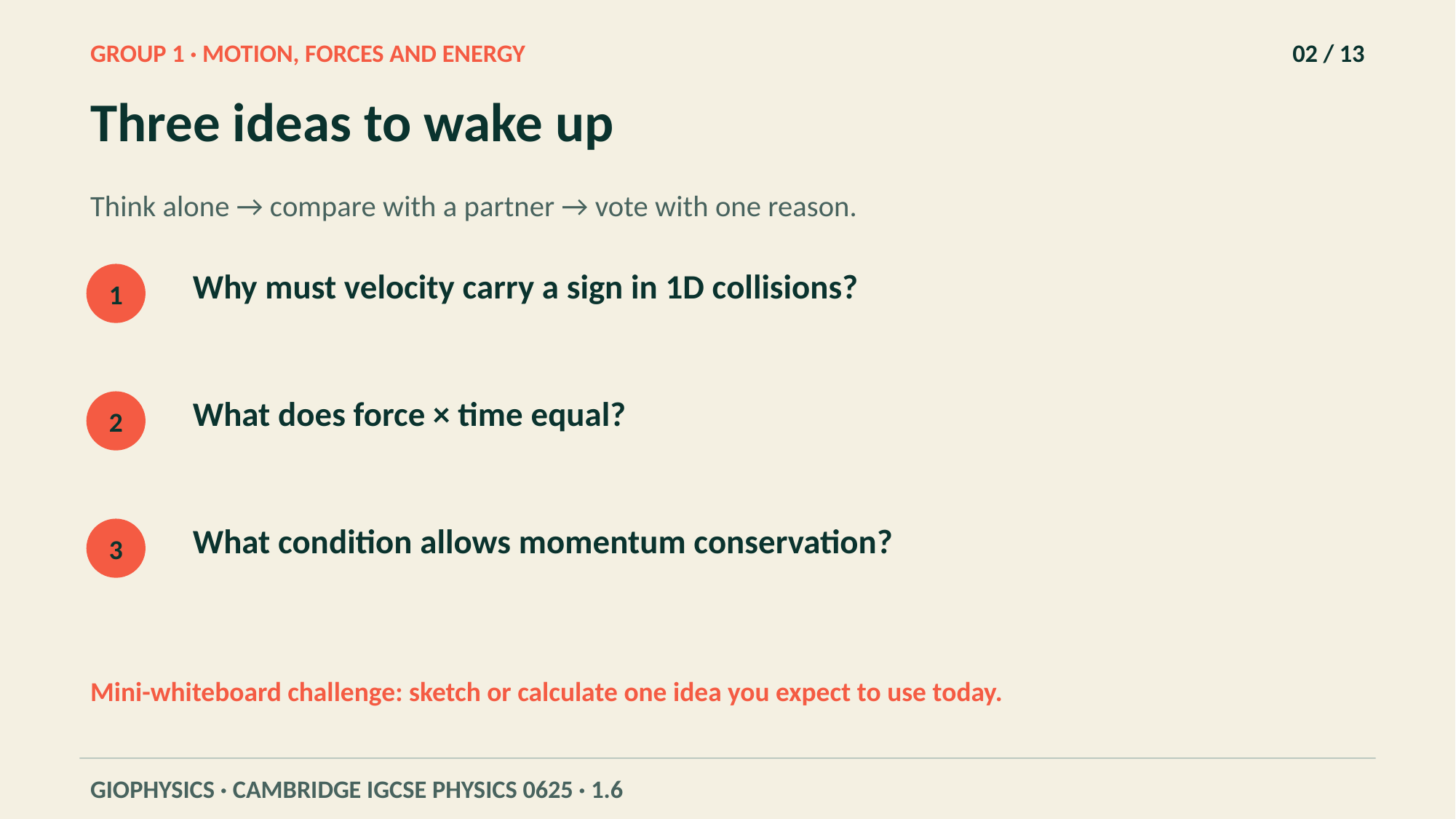

GROUP 1 · MOTION, FORCES AND ENERGY
02 / 13
Three ideas to wake up
Think alone → compare with a partner → vote with one reason.
Why must velocity carry a sign in 1D collisions?

1
What does force × time equal?

2
What condition allows momentum conservation?

3
Mini-whiteboard challenge: sketch or calculate one idea you expect to use today.

GIOPHYSICS · CAMBRIDGE IGCSE PHYSICS 0625 · 1.6